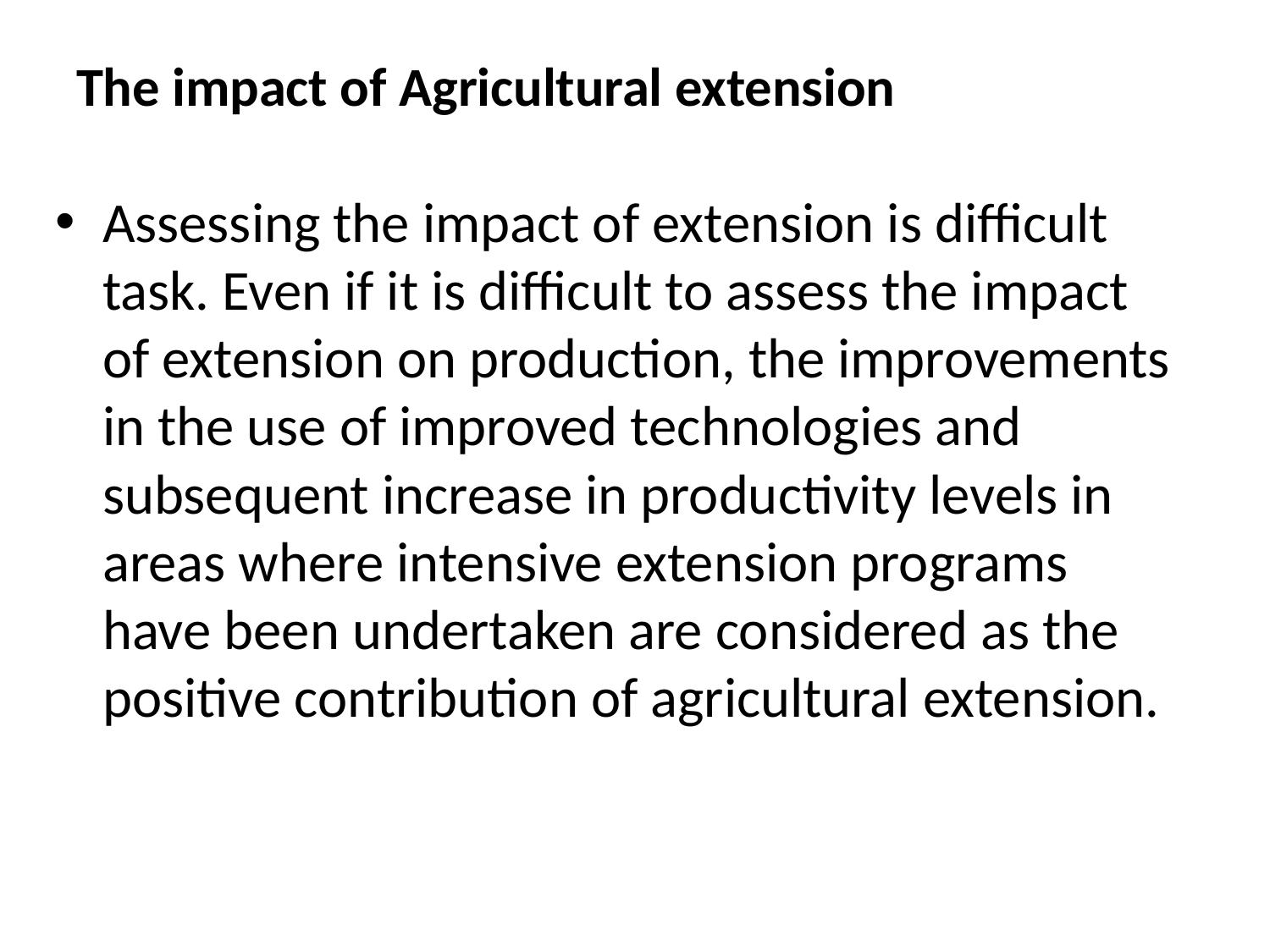

# The impact of Agricultural extension
Assessing the impact of extension is difficult task. Even if it is difficult to assess the impact of extension on production, the improvements in the use of improved technologies and subsequent increase in productivity levels in areas where intensive extension programs have been undertaken are considered as the positive contribution of agricultural extension.